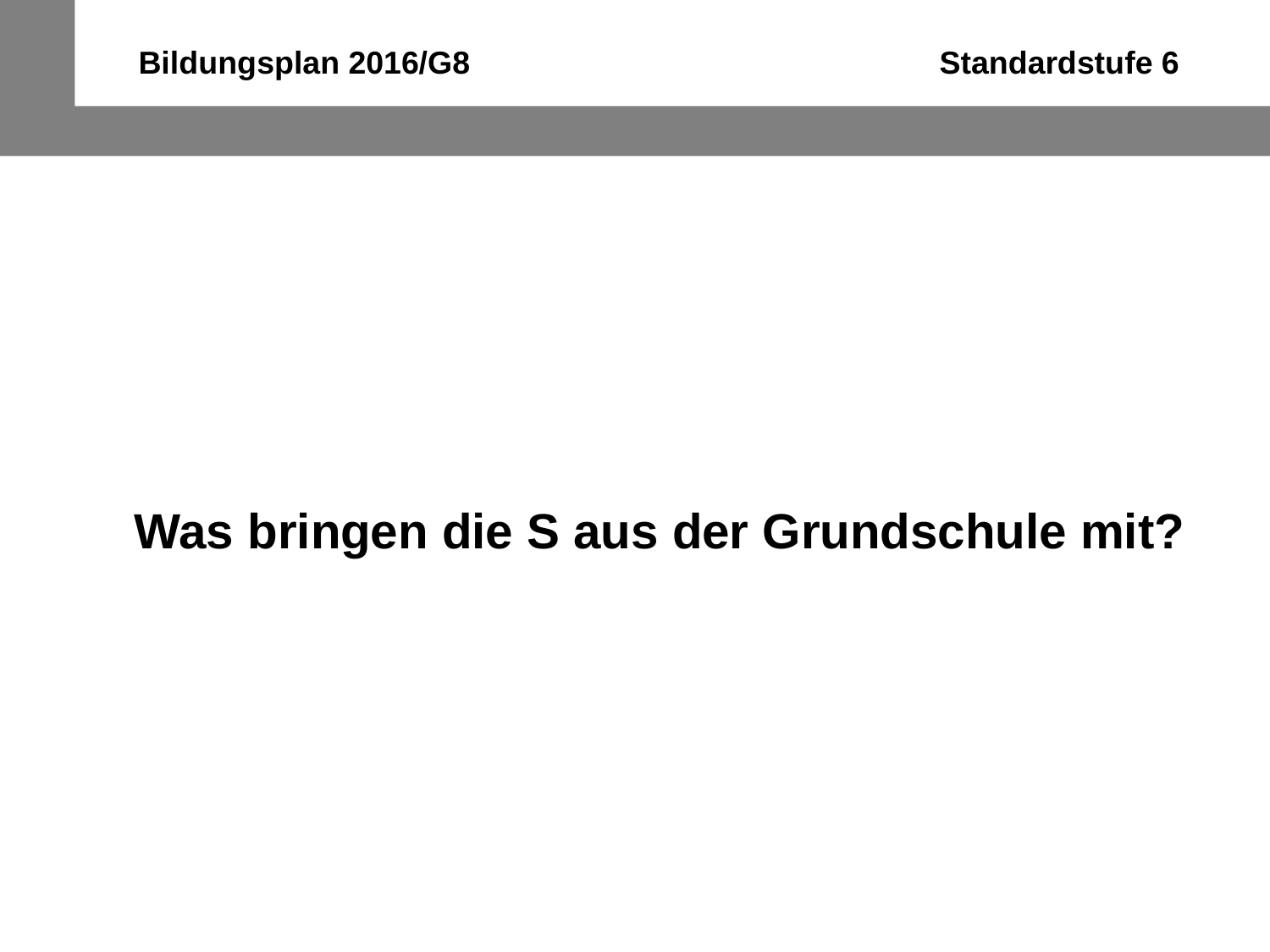

Bildungsplan 2016/G8                                                     Standardstufe 6

Was bringen die S aus der Grundschule mit?